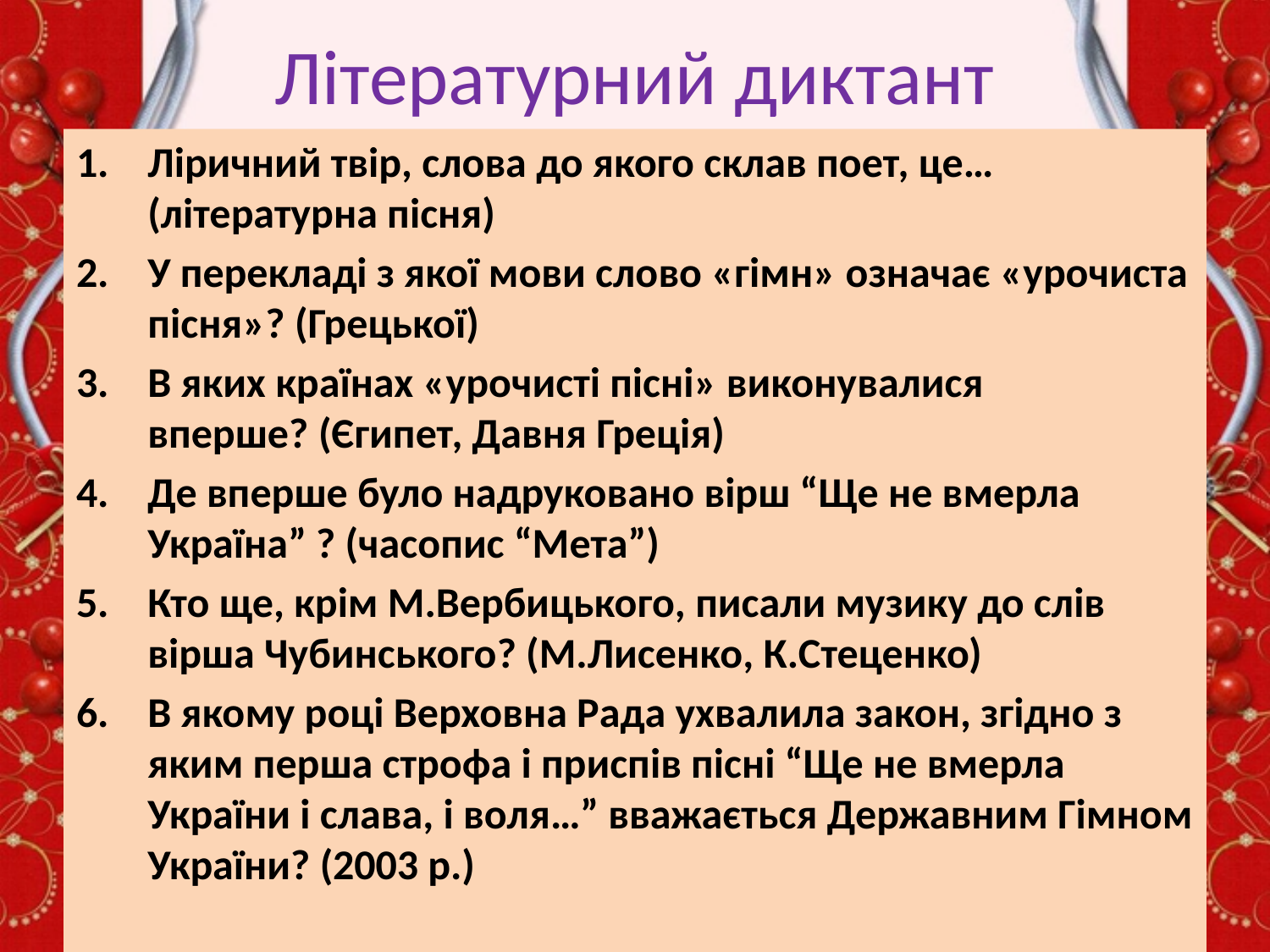

# Літературний диктант
Ліричний твір, слова до якого склав поет, це… (літературна пісня)
У перекладі з якої мови слово «гімн» означає «урочиста пісня»? (Грецької)
В яких країнах «урочисті пісні» виконувалися вперше? (Єгипет, Давня Греція)
Де вперше було надруковано вірш “Ще не вмерла Україна” ? (часопис “Мета”)
Кто ще, крім М.Вербицького, писали музику до слів вірша Чубинського? (М.Лисенко, К.Стеценко)
В якому році Верховна Рада ухвалила закон, згідно з яким перша строфа і приспів пісні “Ще не вмерла України і слава, і воля…” вважається Державним Гімном України? (2003 р.)